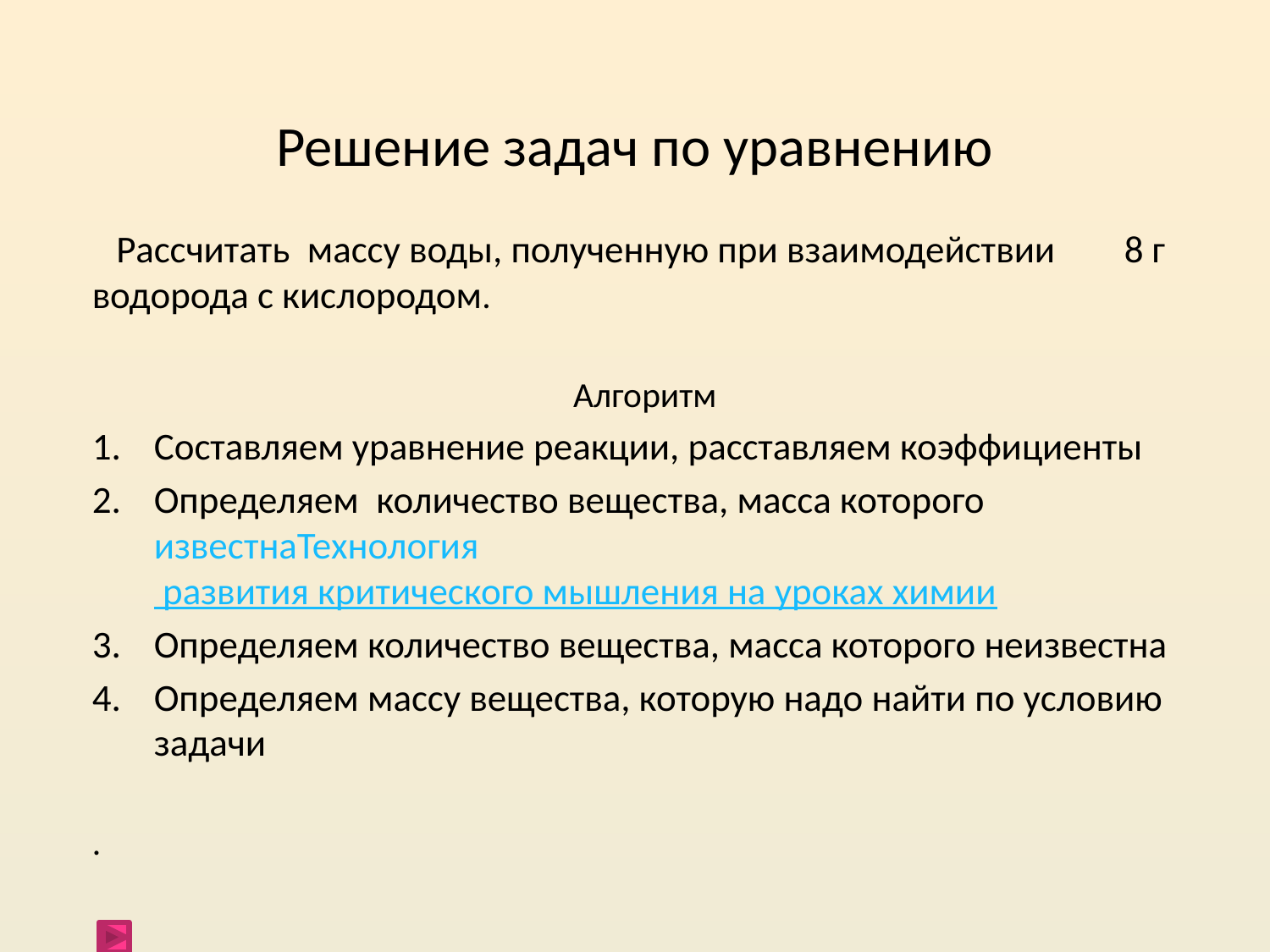

# Решение задач по уравнению
   Рассчитать  массу воды, полученную при взаимодействии        8 г водорода с кислородом.

Алгоритм
Составляем уравнение реакции, расставляем коэффициенты
Определяем  количество вещества, масса которого известнаТехнология развития критического мышления на уроках химии
Определяем количество вещества, масса которого неизвестна
Определяем массу вещества, которую надо найти по условию задачи

.